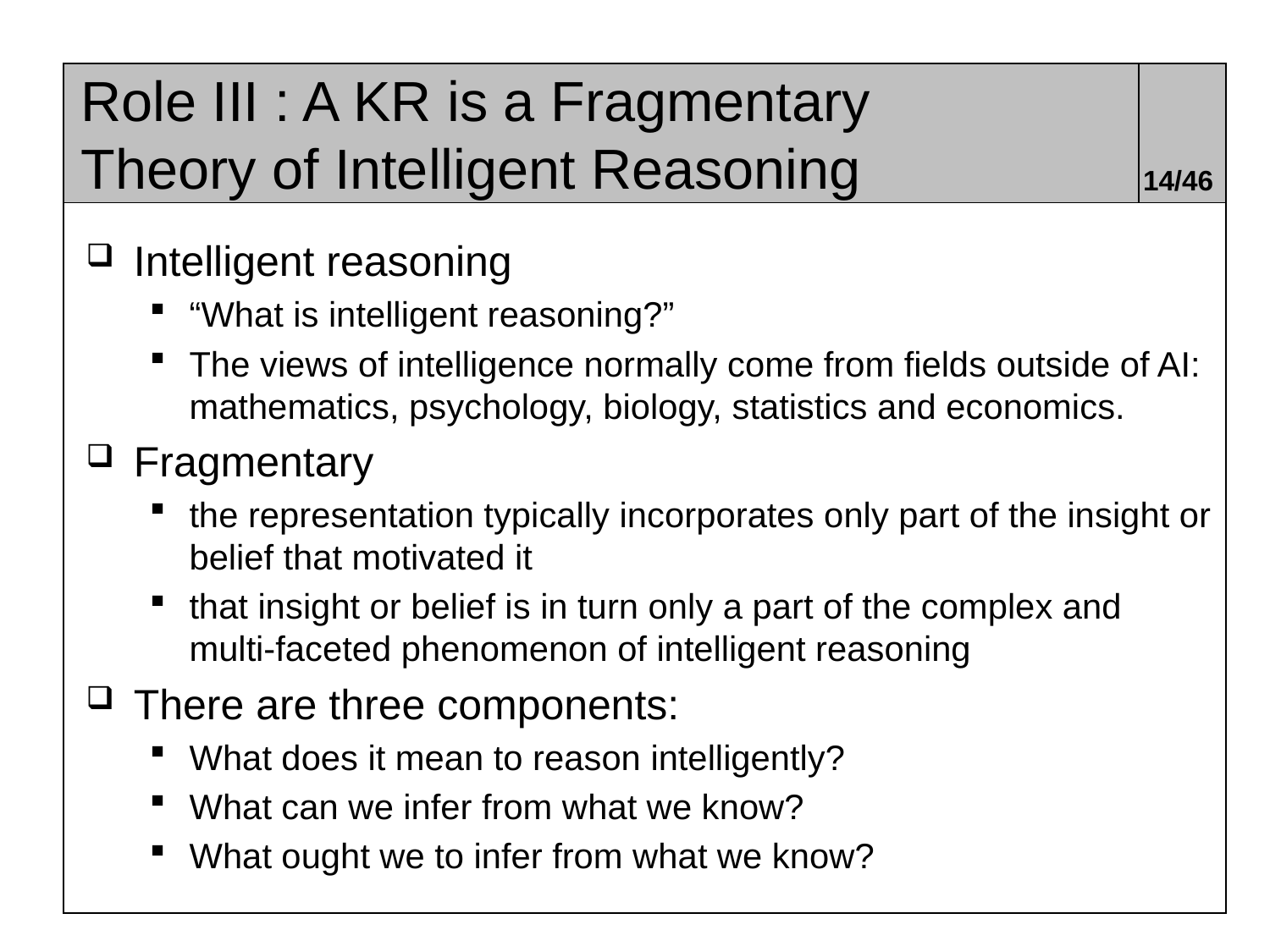

# Role III : A KR is a Fragmentary Theory of Intelligent Reasoning
14/46
Intelligent reasoning
“What is intelligent reasoning?”
The views of intelligence normally come from fields outside of AI: mathematics, psychology, biology, statistics and economics.
Fragmentary
the representation typically incorporates only part of the insight or belief that motivated it
that insight or belief is in turn only a part of the complex and multi-faceted phenomenon of intelligent reasoning
There are three components:
What does it mean to reason intelligently?
What can we infer from what we know?
What ought we to infer from what we know?